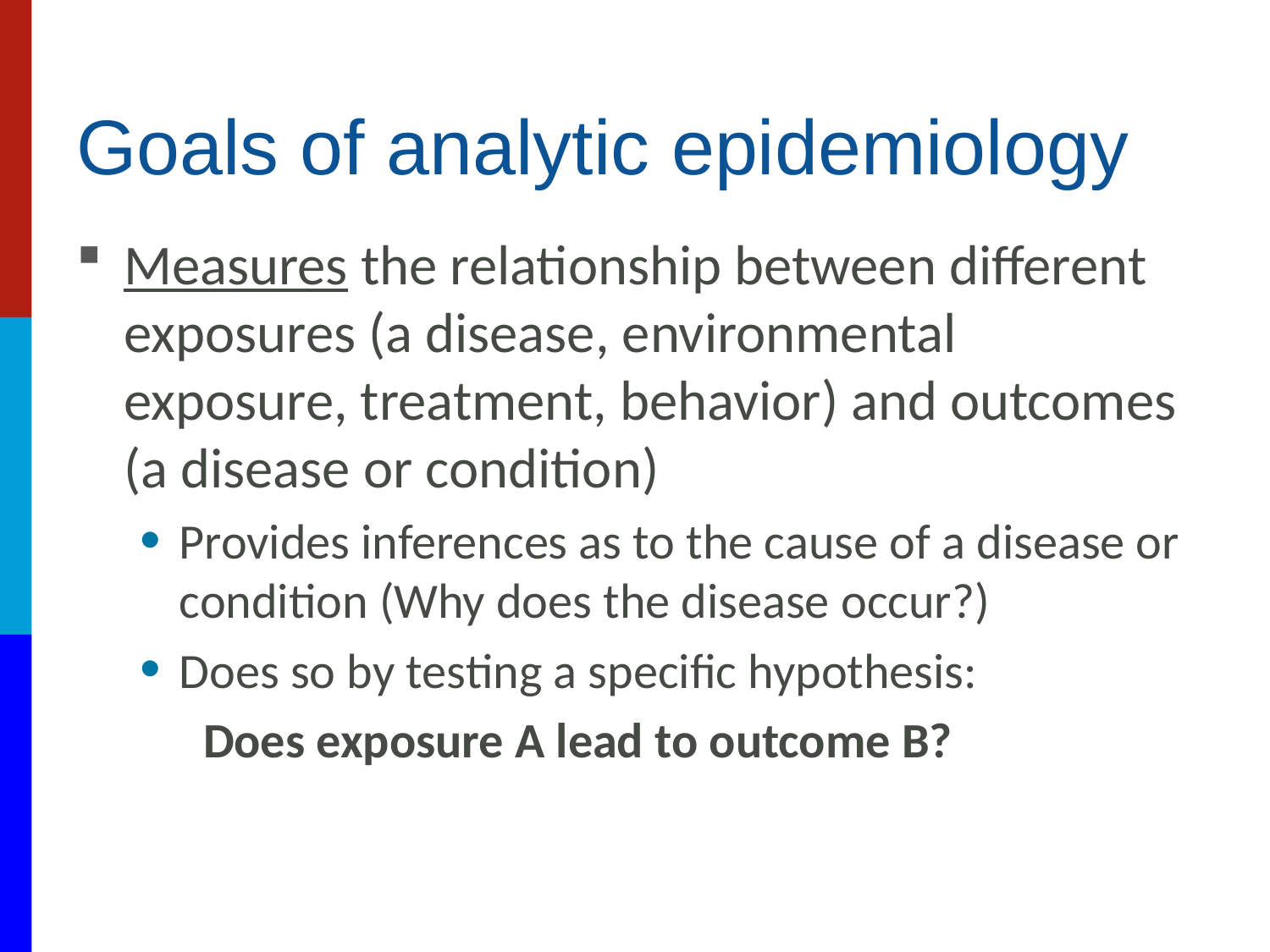

# Goals of analytic epidemiology
Measures the relationship between different exposures (a disease, environmental exposure, treatment, behavior) and outcomes (a disease or condition)
Provides inferences as to the cause of a disease or condition (Why does the disease occur?)
Does so by testing a specific hypothesis:
	Does exposure A lead to outcome B?